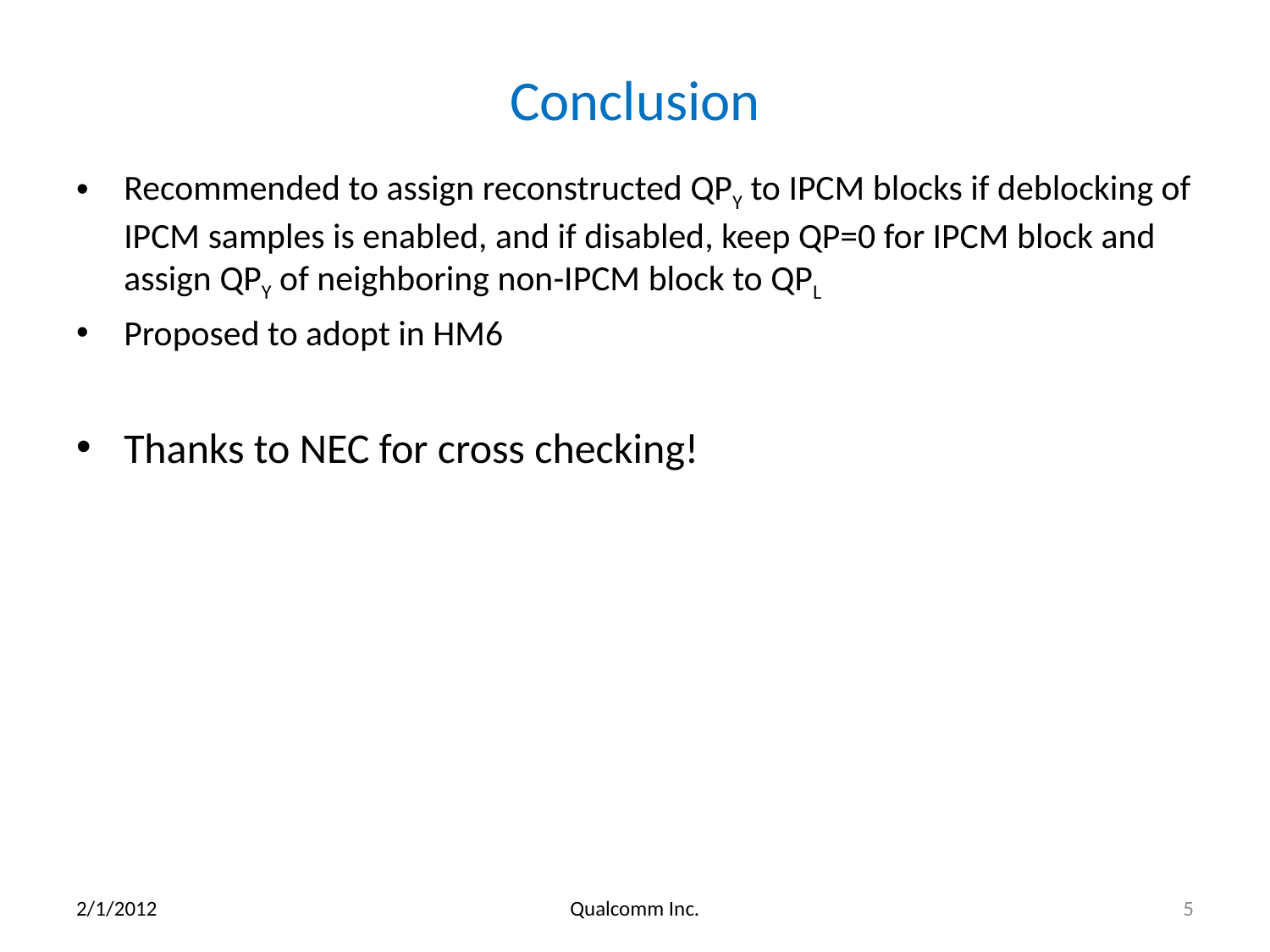

# Conclusion
Recommended to assign reconstructed QPY to IPCM blocks if deblocking of IPCM samples is enabled, and if disabled, keep QP=0 for IPCM block and assign QPY of neighboring non-IPCM block to QPL
Proposed to adopt in HM6

Thanks to NEC for cross checking!
2/1/2012
Qualcomm Inc.
5